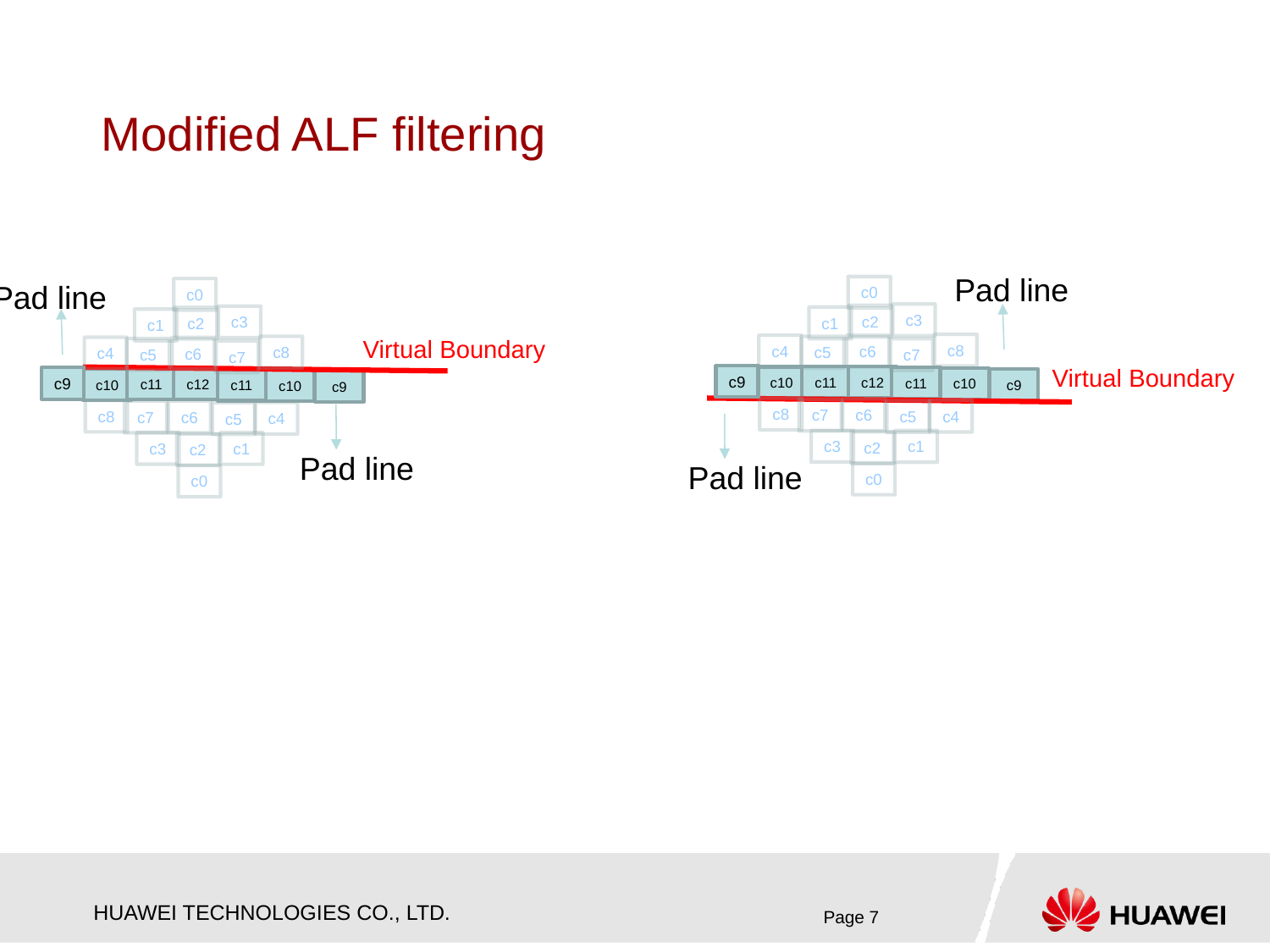

# Modified ALF filtering
Pad line
Pad line
c0
c0
c3
c2
c3
c1
c2
c1
Virtual Boundary
c8
c4
c6
c8
c5
c4
c6
c5
c7
c7
Virtual Boundary
c9
c11
c12
c10
c11
c9
c10
c11
c12
c9
c10
c11
c10
c9
c8
c6
c7
c8
c4
c5
c6
c7
c4
c5
c3
c1
c2
c3
c1
c2
Pad line
Pad line
c0
c0

Page 7